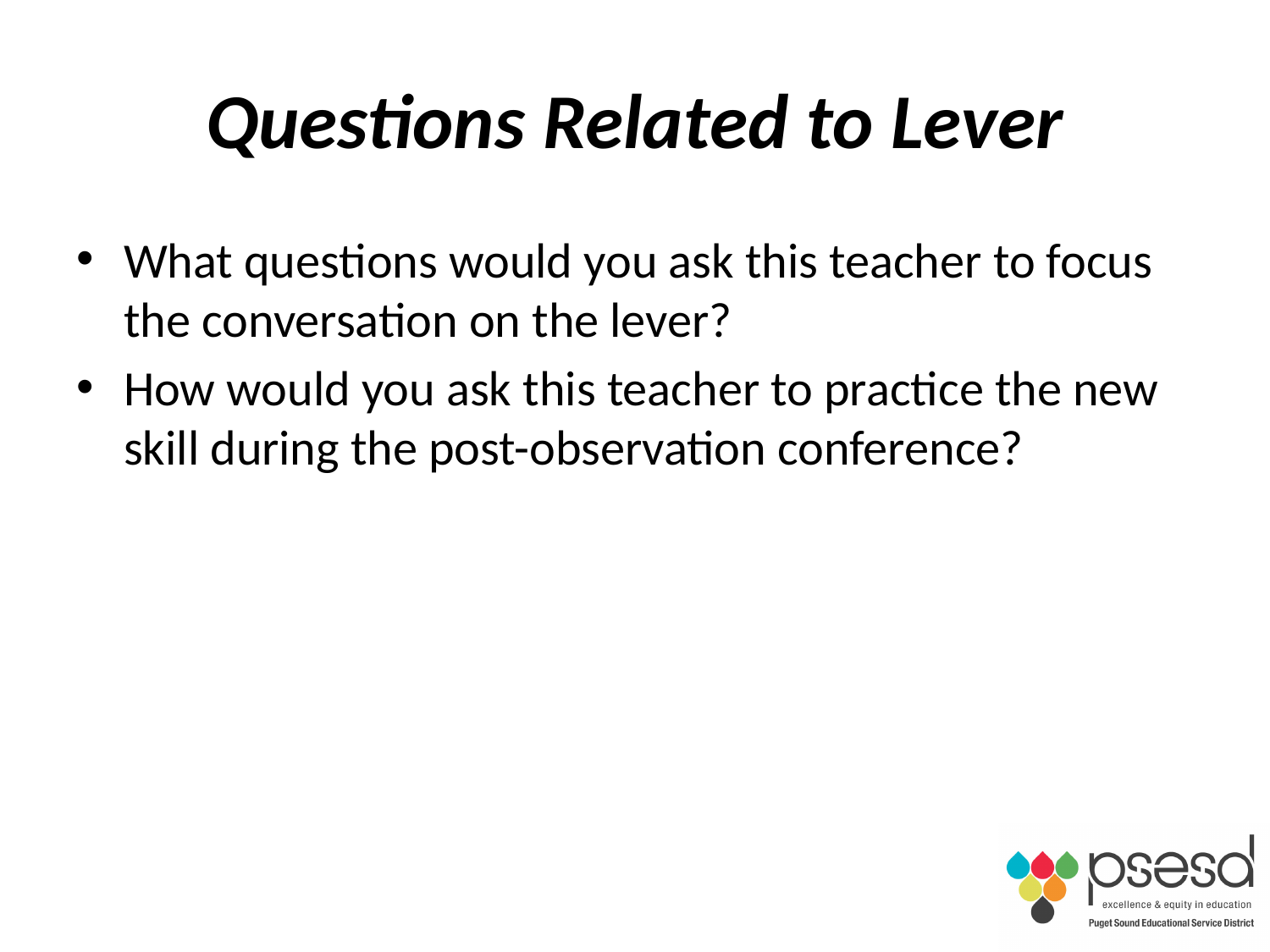

# Questions Related to Lever
What questions would you ask this teacher to focus the conversation on the lever?
How would you ask this teacher to practice the new skill during the post-observation conference?